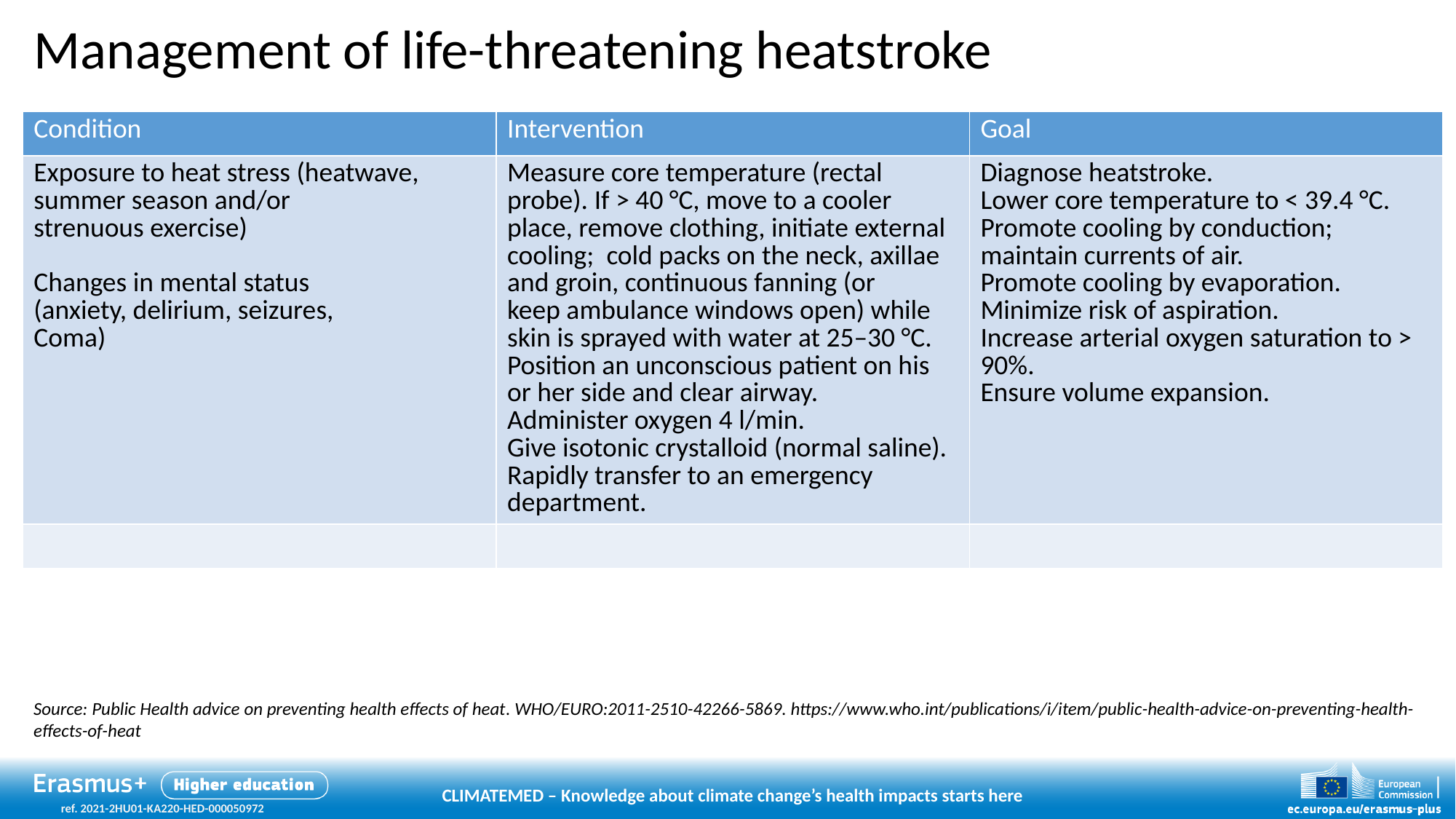

# Management of life-threatening heatstroke
| Condition | Intervention | Goal |
| --- | --- | --- |
| Exposure to heat stress (heatwave, summer season and/or strenuous exercise) Changes in mental status (anxiety, delirium, seizures, Coma) | Measure core temperature (rectal probe). If > 40 °C, move to a cooler place, remove clothing, initiate external cooling; cold packs on the neck, axillae and groin, continuous fanning (or keep ambulance windows open) while skin is sprayed with water at 25–30 °C. Position an unconscious patient on his or her side and clear airway. Administer oxygen 4 l/min. Give isotonic crystalloid (normal saline). Rapidly transfer to an emergency department. | Diagnose heatstroke. Lower core temperature to < 39.4 °C. Promote cooling by conduction; maintain currents of air. Promote cooling by evaporation. Minimize risk of aspiration. Increase arterial oxygen saturation to > 90%. Ensure volume expansion. |
|  |  |  |
Source: Public Health advice on preventing health effects of heat. WHO/EURO:2011-2510-42266-5869. https://www.who.int/publications/i/item/public-health-advice-on-preventing-health-effects-of-heat